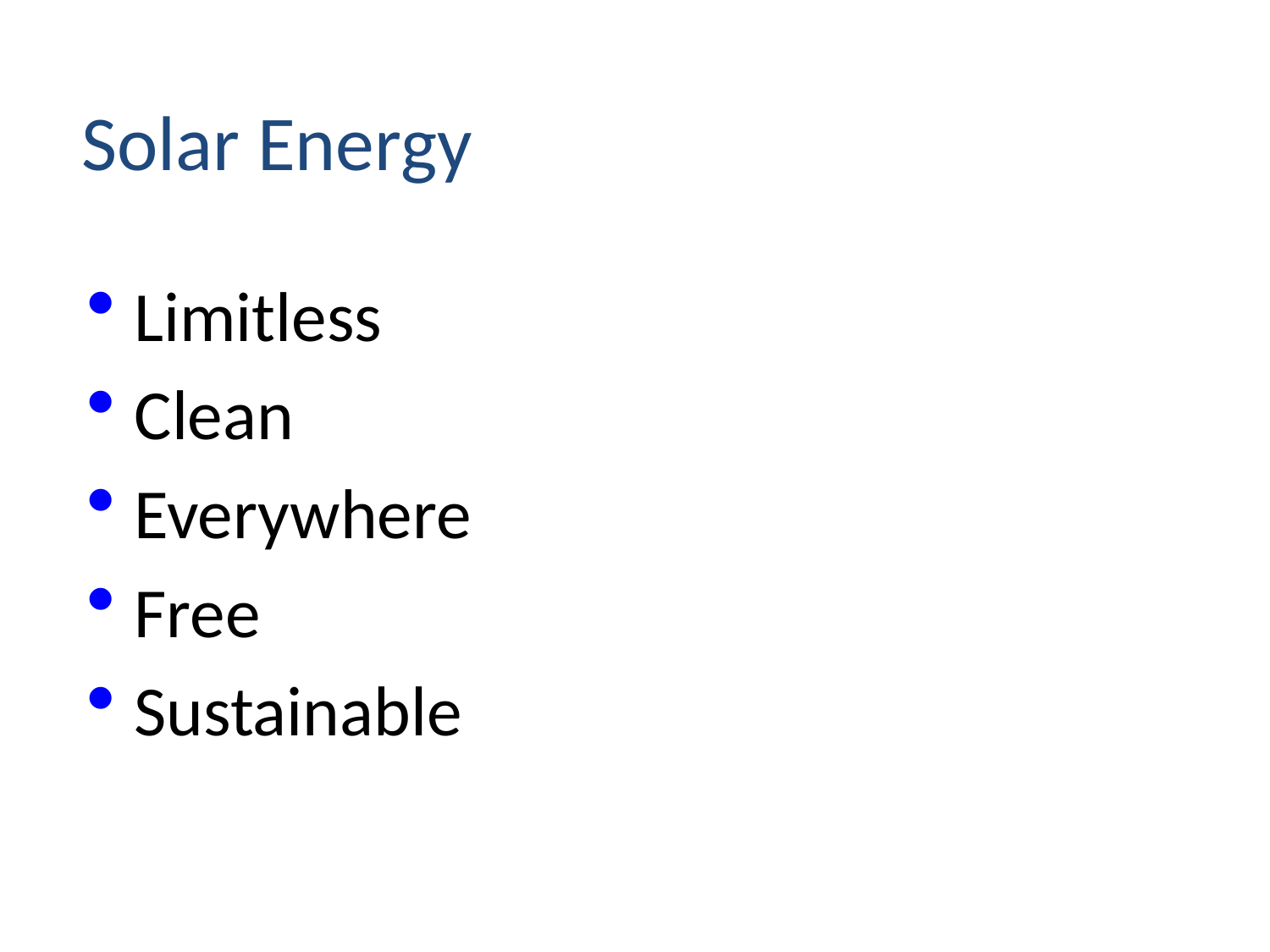

Solar Energy
Limitless
Clean
Everywhere
Free
Sustainable